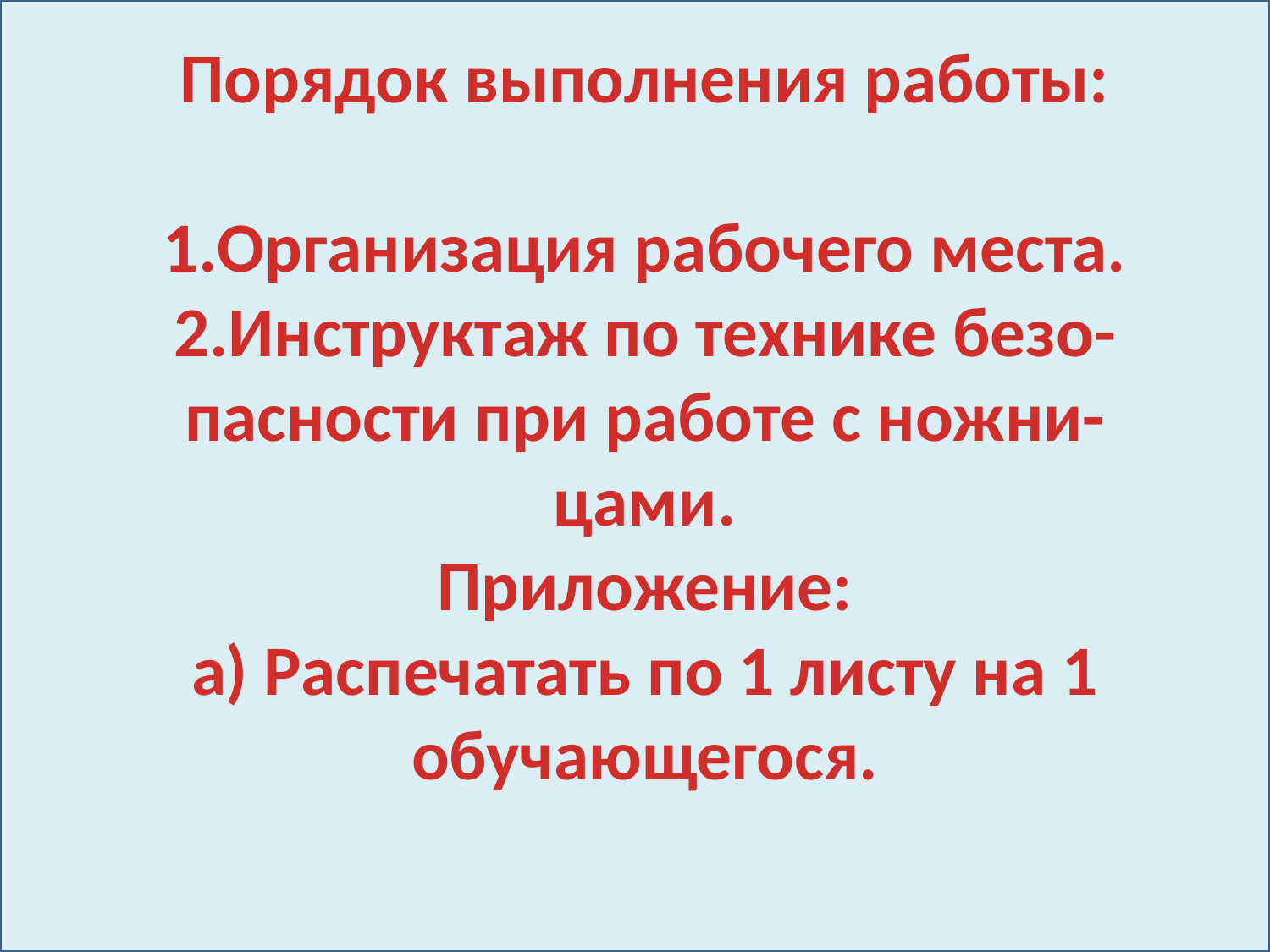

Порядок выполнения работы:

1.Организация рабочего места.
2.Инструктаж по технике безо- пасности при работе с ножни- цами.
Приложение:
а) Распечатать по 1 листу на 1 обучающегося.